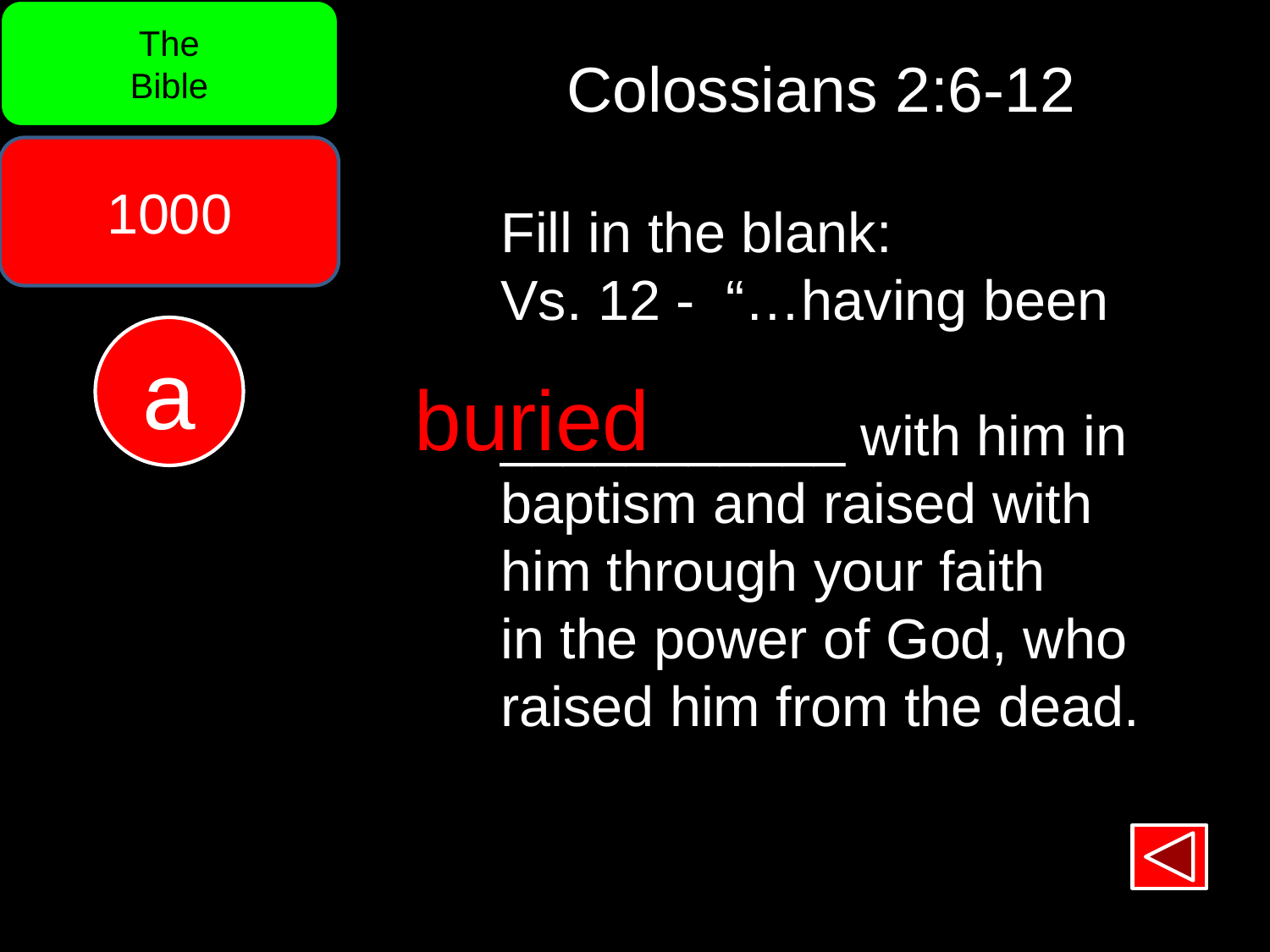

The
Bible
Colossians 2:6-12
1000
Fill in the blank:
Vs. 12 -  “…having been

___________ with him in
baptism and raised with
him through your faith
in the power of God, who
raised him from the dead.
a
buried